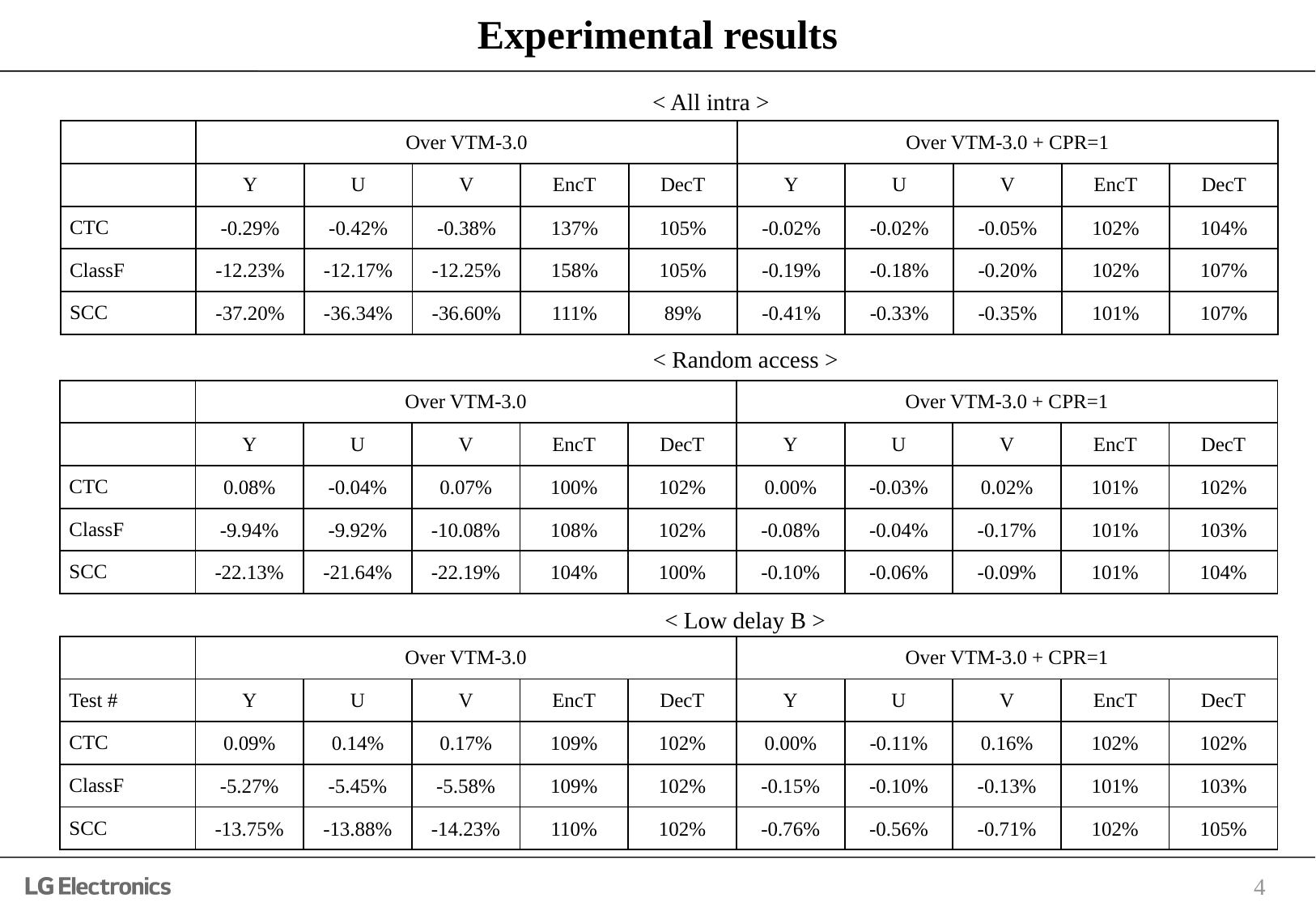

# Experimental results
< All intra >
|  | Over VTM-3.0 |  |  |  |  | Over VTM-3.0 + CPR=1 |  |  |  |  |
| --- | --- | --- | --- | --- | --- | --- | --- | --- | --- | --- |
|  | Y | U | V | EncT | DecT | Y | U | V | EncT | DecT |
| CTC | -0.29% | -0.42% | -0.38% | 137% | 105% | -0.02% | -0.02% | -0.05% | 102% | 104% |
| ClassF | -12.23% | -12.17% | -12.25% | 158% | 105% | -0.19% | -0.18% | -0.20% | 102% | 107% |
| SCC | -37.20% | -36.34% | -36.60% | 111% | 89% | -0.41% | -0.33% | -0.35% | 101% | 107% |
< Random access >
|  | Over VTM-3.0 |  |  |  |  | Over VTM-3.0 + CPR=1 |  |  |  |  |
| --- | --- | --- | --- | --- | --- | --- | --- | --- | --- | --- |
|  | Y | U | V | EncT | DecT | Y | U | V | EncT | DecT |
| CTC | 0.08% | -0.04% | 0.07% | 100% | 102% | 0.00% | -0.03% | 0.02% | 101% | 102% |
| ClassF | -9.94% | -9.92% | -10.08% | 108% | 102% | -0.08% | -0.04% | -0.17% | 101% | 103% |
| SCC | -22.13% | -21.64% | -22.19% | 104% | 100% | -0.10% | -0.06% | -0.09% | 101% | 104% |
< Low delay B >
|  | Over VTM-3.0 |  |  |  |  | Over VTM-3.0 + CPR=1 |  |  |  |  |
| --- | --- | --- | --- | --- | --- | --- | --- | --- | --- | --- |
| Test # | Y | U | V | EncT | DecT | Y | U | V | EncT | DecT |
| CTC | 0.09% | 0.14% | 0.17% | 109% | 102% | 0.00% | -0.11% | 0.16% | 102% | 102% |
| ClassF | -5.27% | -5.45% | -5.58% | 109% | 102% | -0.15% | -0.10% | -0.13% | 101% | 103% |
| SCC | -13.75% | -13.88% | -14.23% | 110% | 102% | -0.76% | -0.56% | -0.71% | 102% | 105% |
4